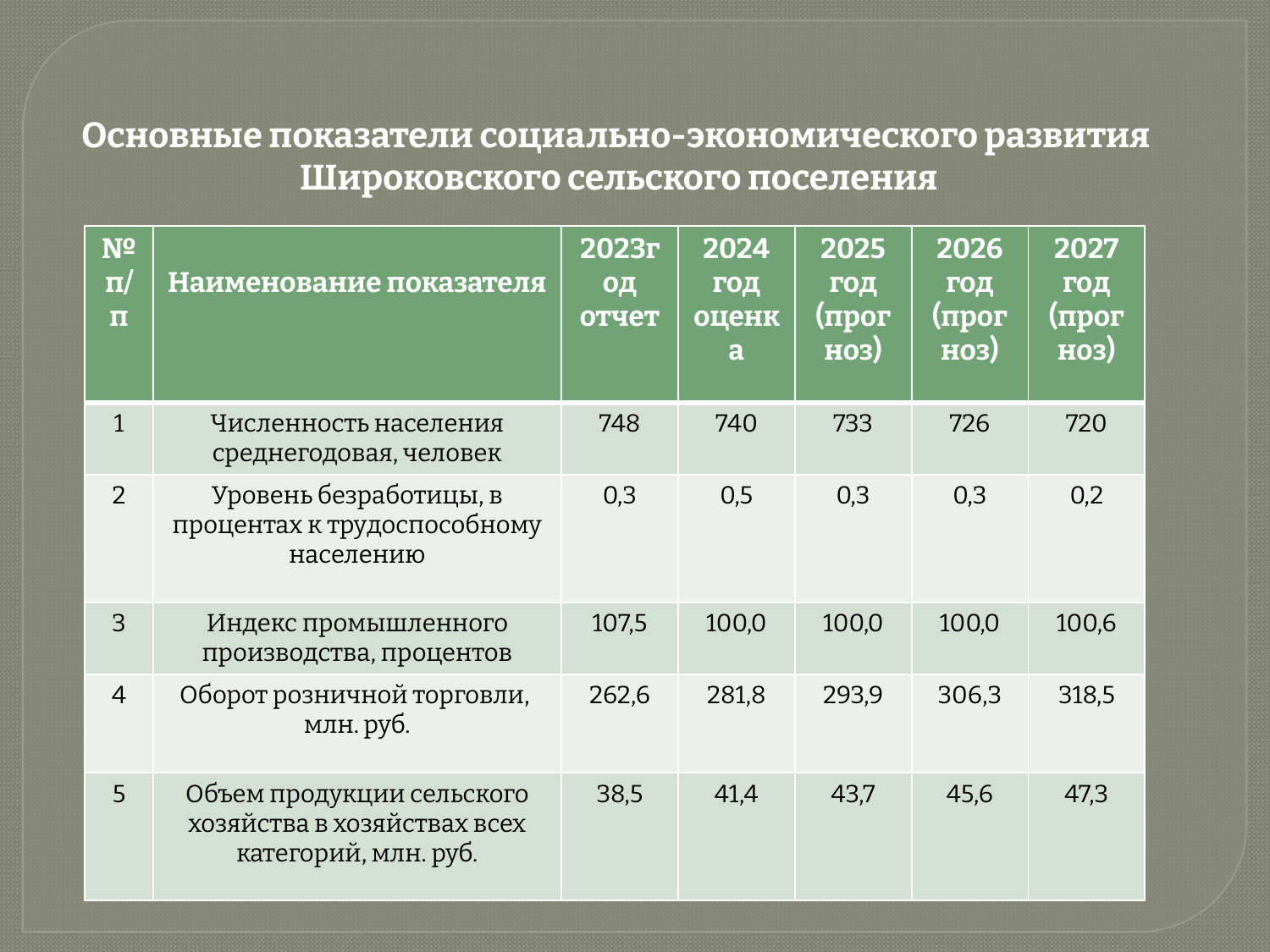

Основные показатели социально-экономического развития
Широковского сельского поселения
| № п/п | Наименование показателя | 2023год отчет | 2024 год оценка | 2025 год (прогноз) | 2026 год (прогноз) | 2027 год (прогноз) |
| --- | --- | --- | --- | --- | --- | --- |
| 1 | Численность населения среднегодовая, человек | 748 | 740 | 733 | 726 | 720 |
| 2 | Уровень безработицы, в процентах к трудоспособному населению | 0,3 | 0,5 | 0,3 | 0,3 | 0,2 |
| 3 | Индекс промышленного производства, процентов | 107,5 | 100,0 | 100,0 | 100,0 | 100,6 |
| 4 | Оборот розничной торговли, млн. руб. | 262,6 | 281,8 | 293,9 | 306,3 | 318,5 |
| 5 | Объем продукции сельского хозяйства в хозяйствах всех категорий, млн. руб. | 38,5 | 41,4 | 43,7 | 45,6 | 47,3 |